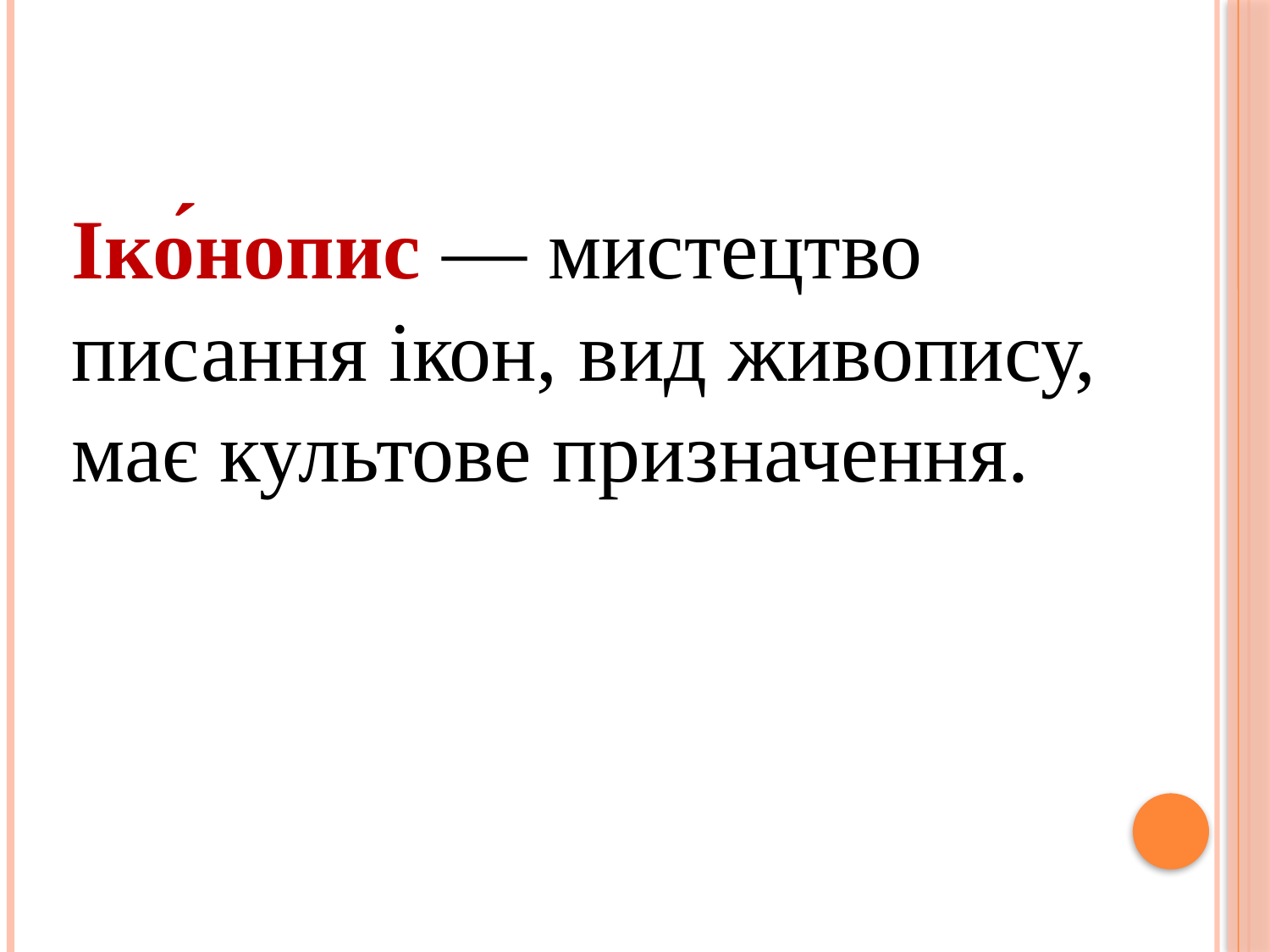

Іко́нопис — мистецтво писання ікон, вид живопису, має культове призначення.